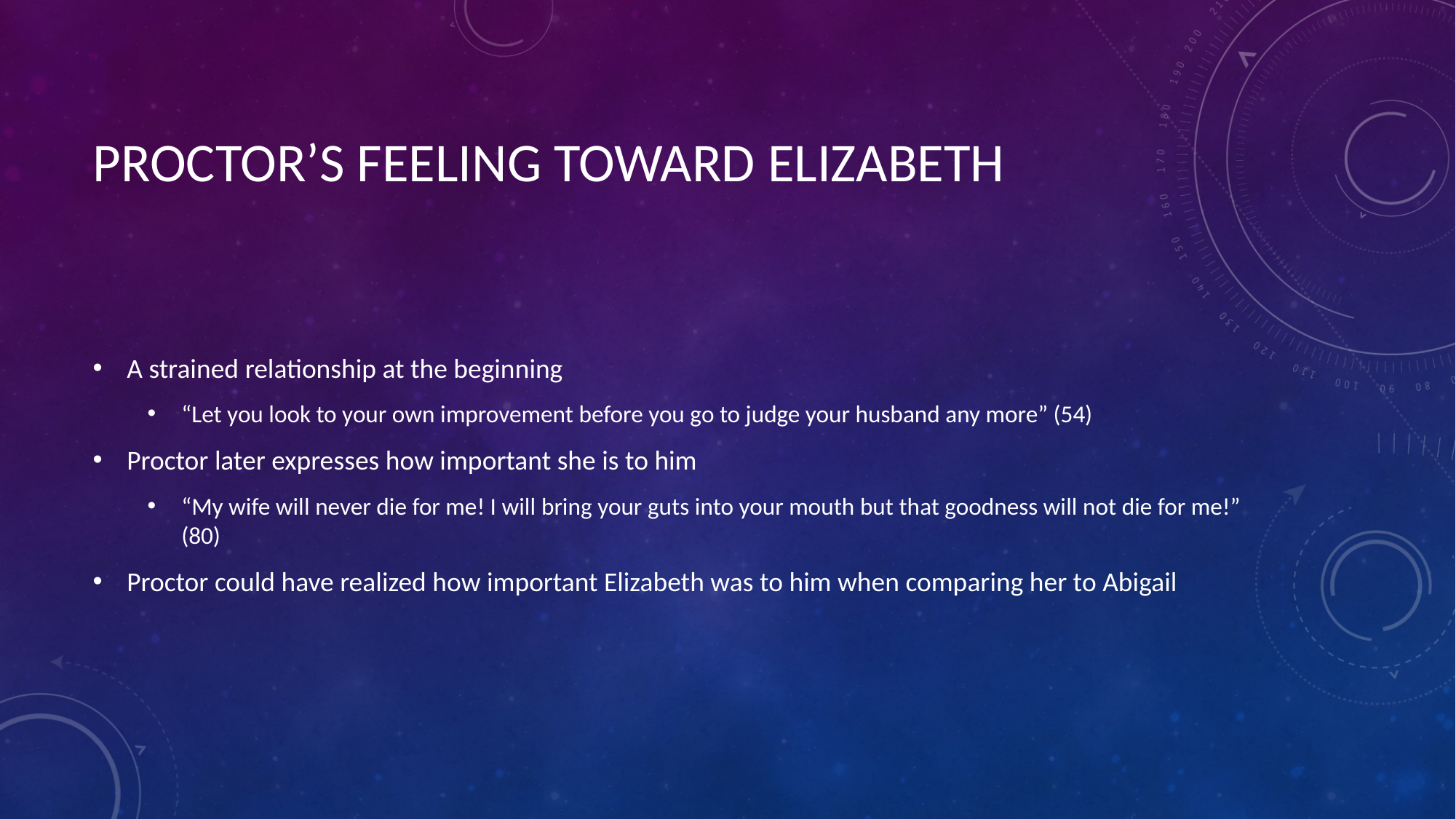

# Proctor’s feeling toward Elizabeth
A strained relationship at the beginning
“Let you look to your own improvement before you go to judge your husband any more” (54)
Proctor later expresses how important she is to him
“My wife will never die for me! I will bring your guts into your mouth but that goodness will not die for me!” (80)
Proctor could have realized how important Elizabeth was to him when comparing her to Abigail